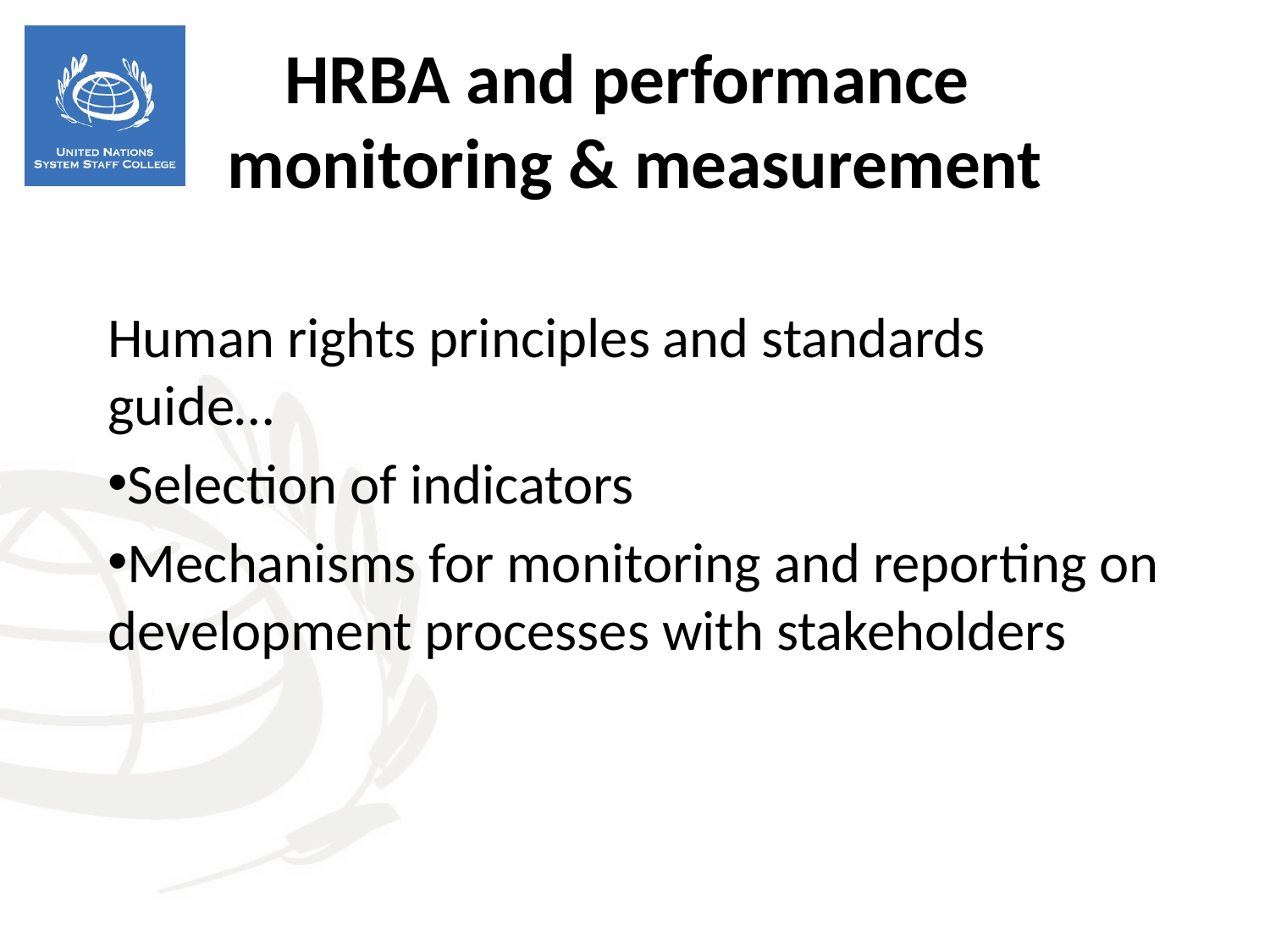

HRBA and performance
monitoring & measurement
Human rights principles and standards guide…
Selection of indicators
Mechanisms for monitoring and reporting on development processes with stakeholders